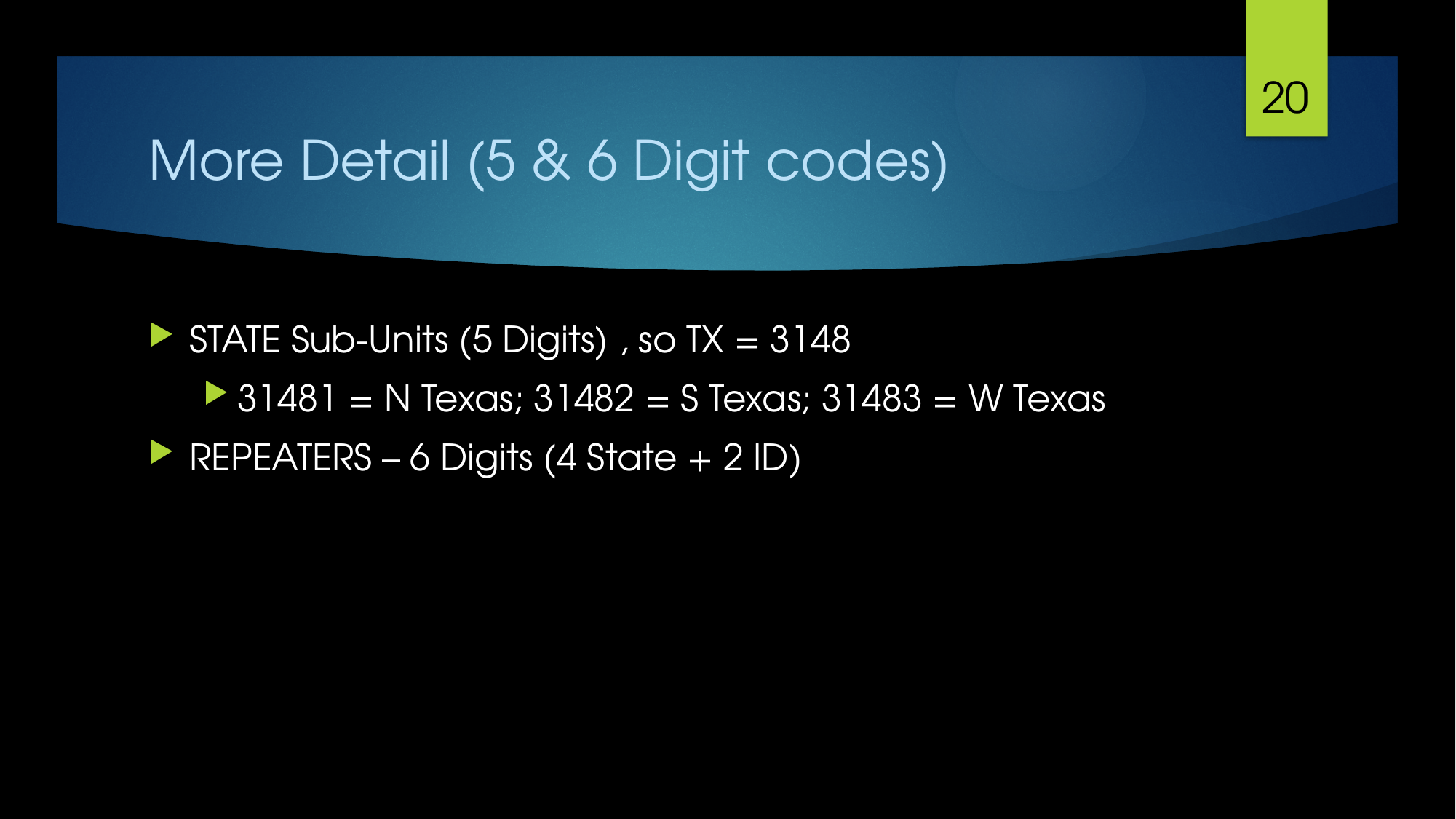

20
# More Detail (5 & 6 Digit codes)
STATE Sub-Units (5 Digits) , so TX = 3148
31481 = N Texas; 31482 = S Texas; 31483 = W Texas
REPEATERS – 6 Digits (4 State + 2 ID)